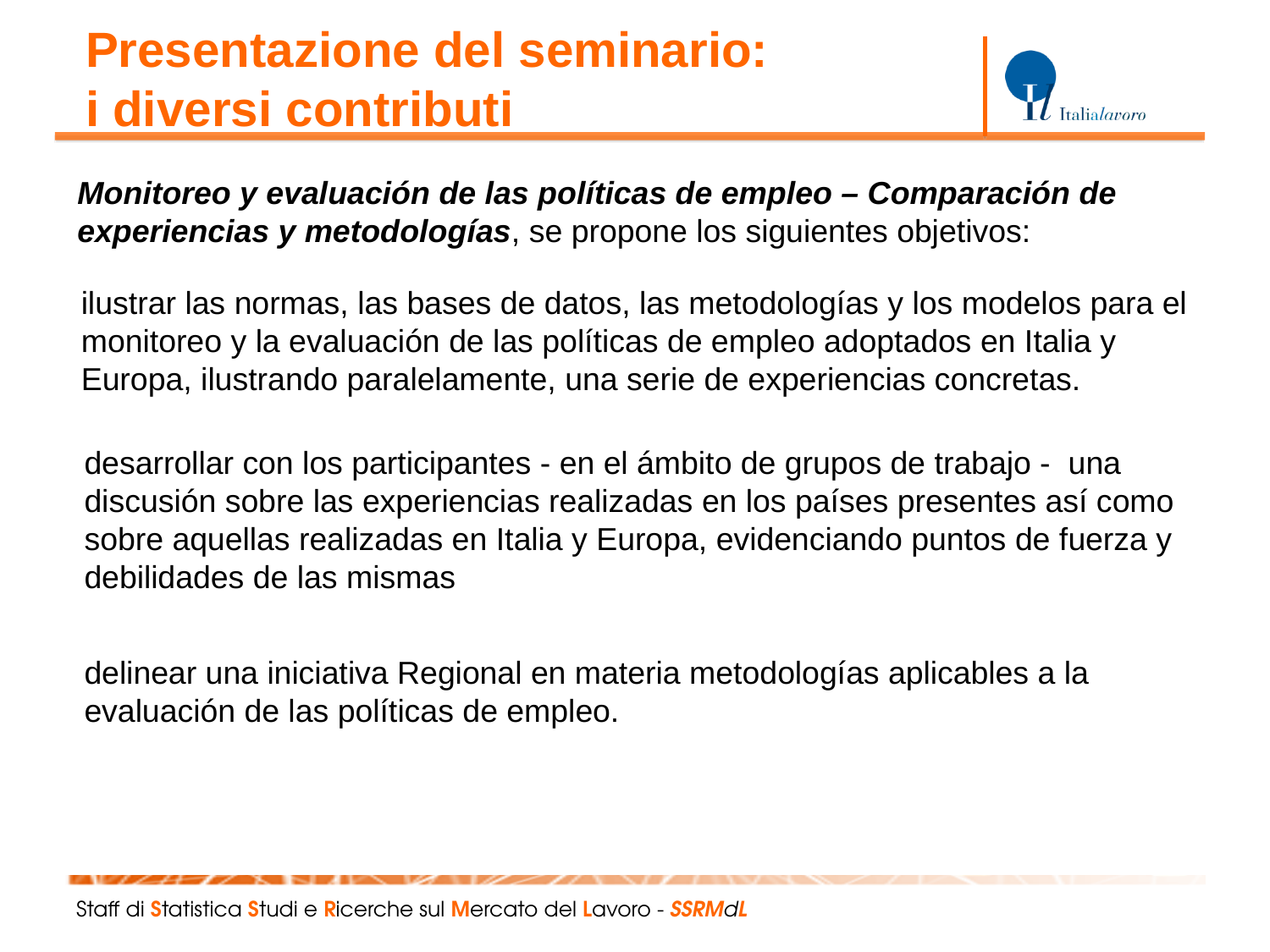

Presentazione del seminario:
i diversi contributi

Monitoreo y evaluación de las políticas de empleo – Comparación de experiencias y metodologías, se propone los siguientes objetivos:
ilustrar las normas, las bases de datos, las metodologías y los modelos para el monitoreo y la evaluación de las políticas de empleo adoptados en Italia y Europa, ilustrando paralelamente, una serie de experiencias concretas.
desarrollar con los participantes - en el ámbito de grupos de trabajo -  una discusión sobre las experiencias realizadas en los países presentes así como sobre aquellas realizadas en Italia y Europa, evidenciando puntos de fuerza y debilidades de las mismas
delinear una iniciativa Regional en materia metodologías aplicables a la evaluación de las políticas de empleo.
Staff di Statistica Studi e Ricerche sul Mercato del Lavoro - SSRMdL